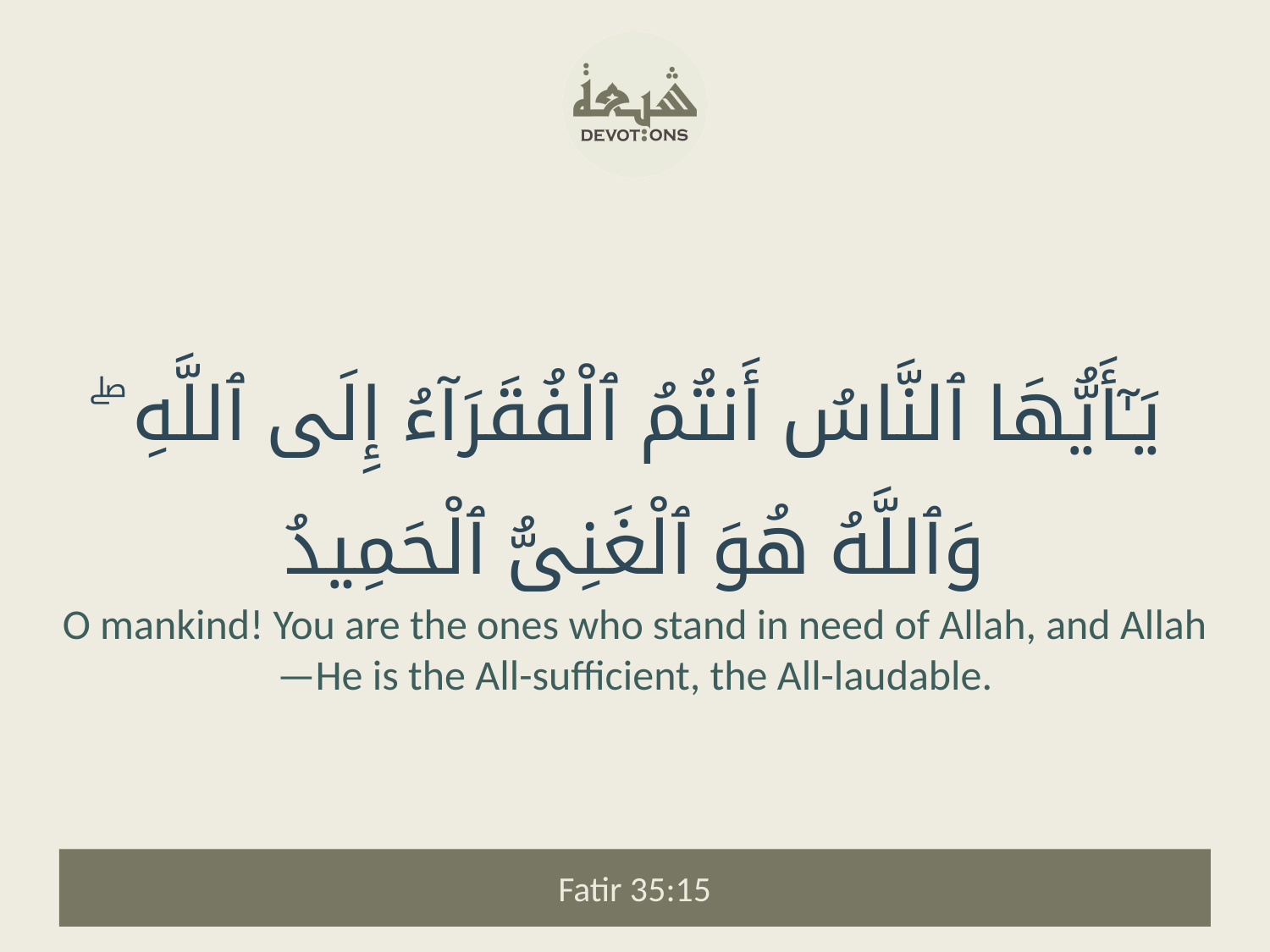

يَـٰٓأَيُّهَا ٱلنَّاسُ أَنتُمُ ٱلْفُقَرَآءُ إِلَى ٱللَّهِ ۖ وَٱللَّهُ هُوَ ٱلْغَنِىُّ ٱلْحَمِيدُ
O mankind! You are the ones who stand in need of Allah, and Allah—He is the All-sufficient, the All-laudable.
Fatir 35:15